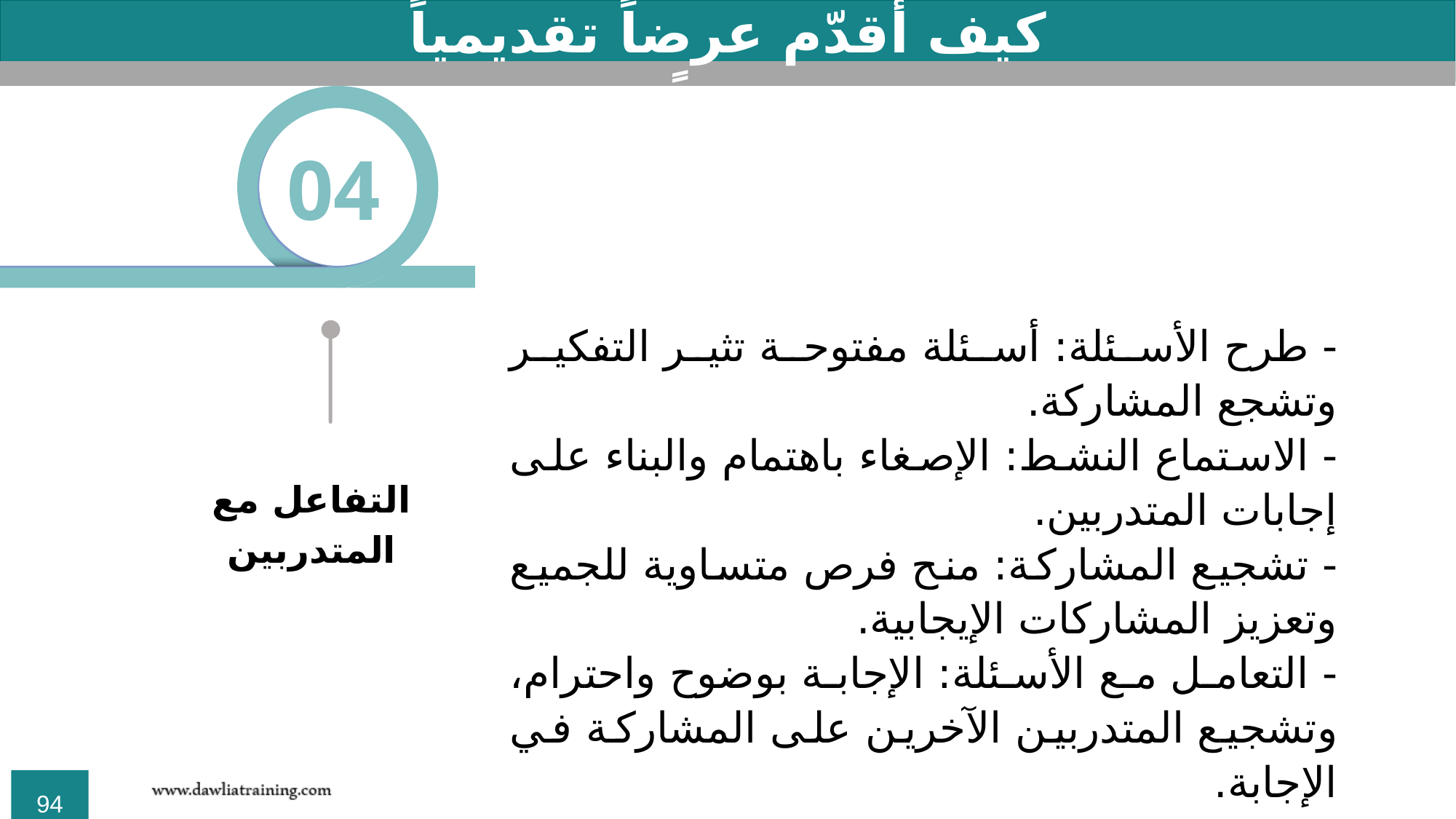

كيف أقدّم عرضاً تقديمياً مميزاً؟

04

التفاعل مع المتدربين
- طرح الأسئلة: أسئلة مفتوحة تثير التفكير وتشجع المشاركة.
- الاستماع النشط: الإصغاء باهتمام والبناء على إجابات المتدربين.
- تشجيع المشاركة: منح فرص متساوية للجميع وتعزيز المشاركات الإيجابية.
- التعامل مع الأسئلة: الإجابة بوضوح واحترام، وتشجيع المتدربين الآخرين على المشاركة في الإجابة.